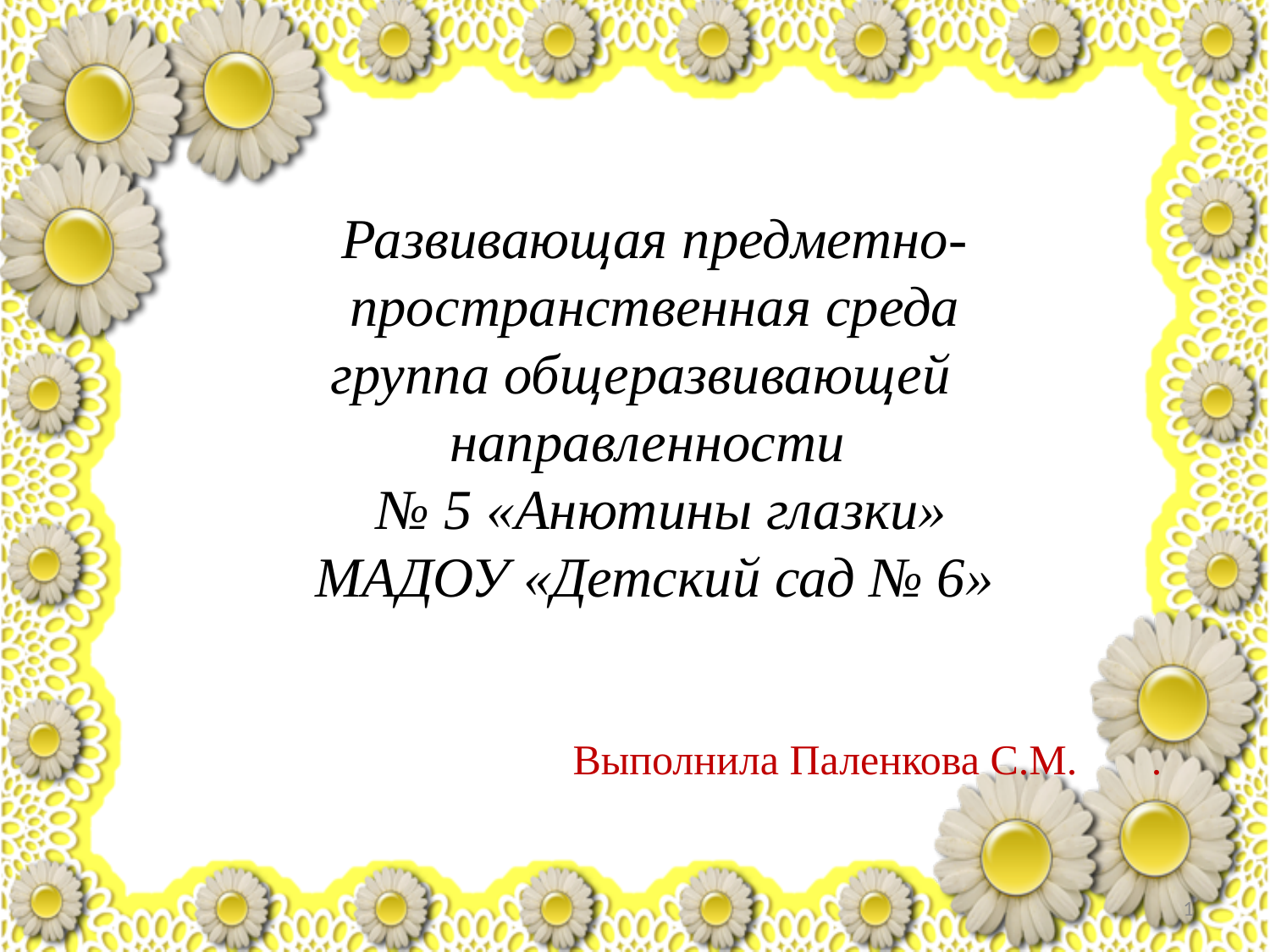

Развивающая предметно-пространственная среда
группа общеразвивающей   направленности
 № 5 «Анютины глазки»
МАДОУ «Детский сад № 6»

Выполнила Паленкова С.М.       .
1